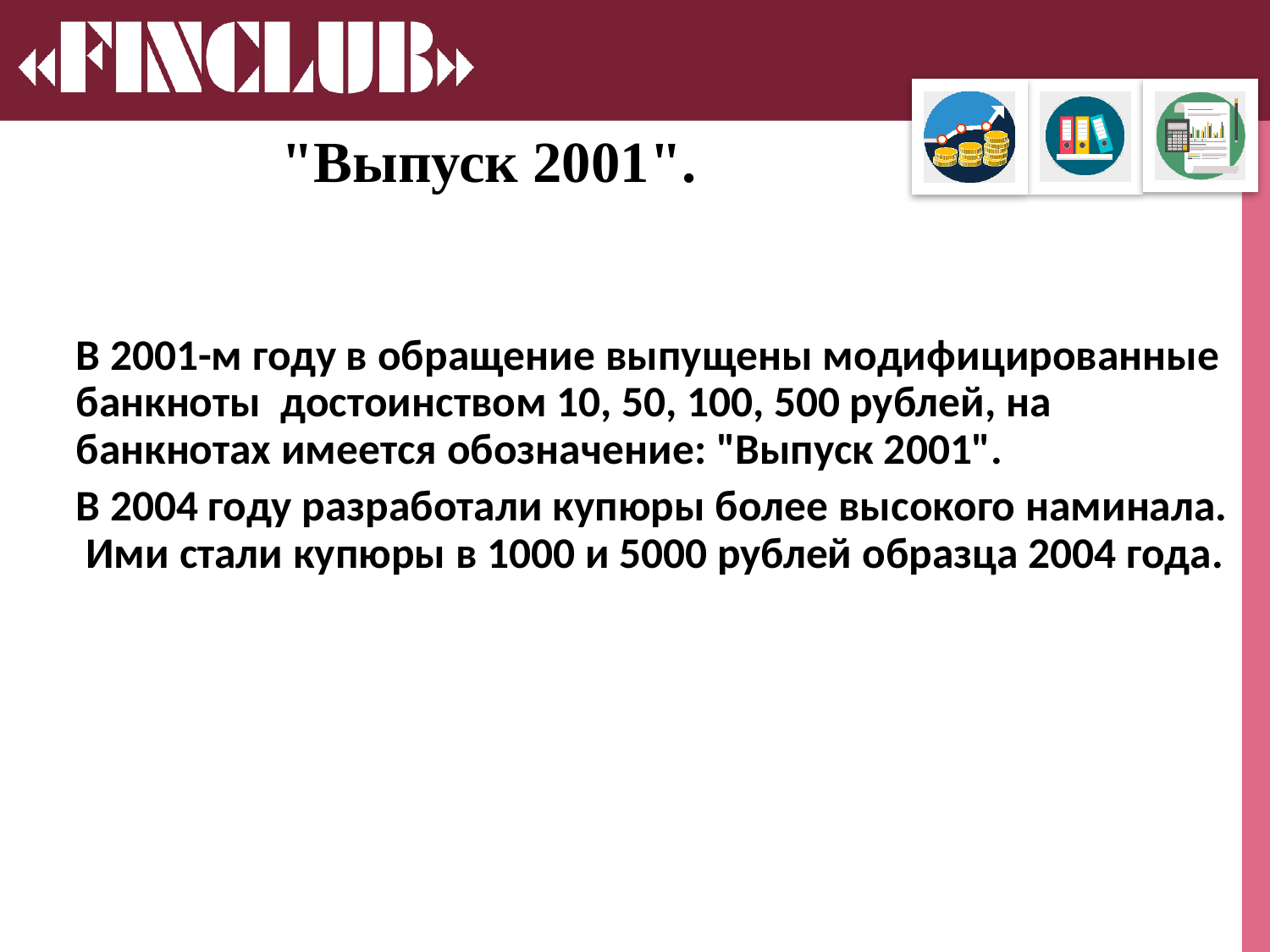

"Выпуск 2001".

В 2001-м году в обращение выпущены модифицированные банкноты  достоинством 10, 50, 100, 500 рублей, на банкнотах имеется обозначение: "Выпуск 2001".
В 2004 году разработали купюры более высокого наминала.  Ими стали купюры в 1000 и 5000 рублей образца 2004 года.